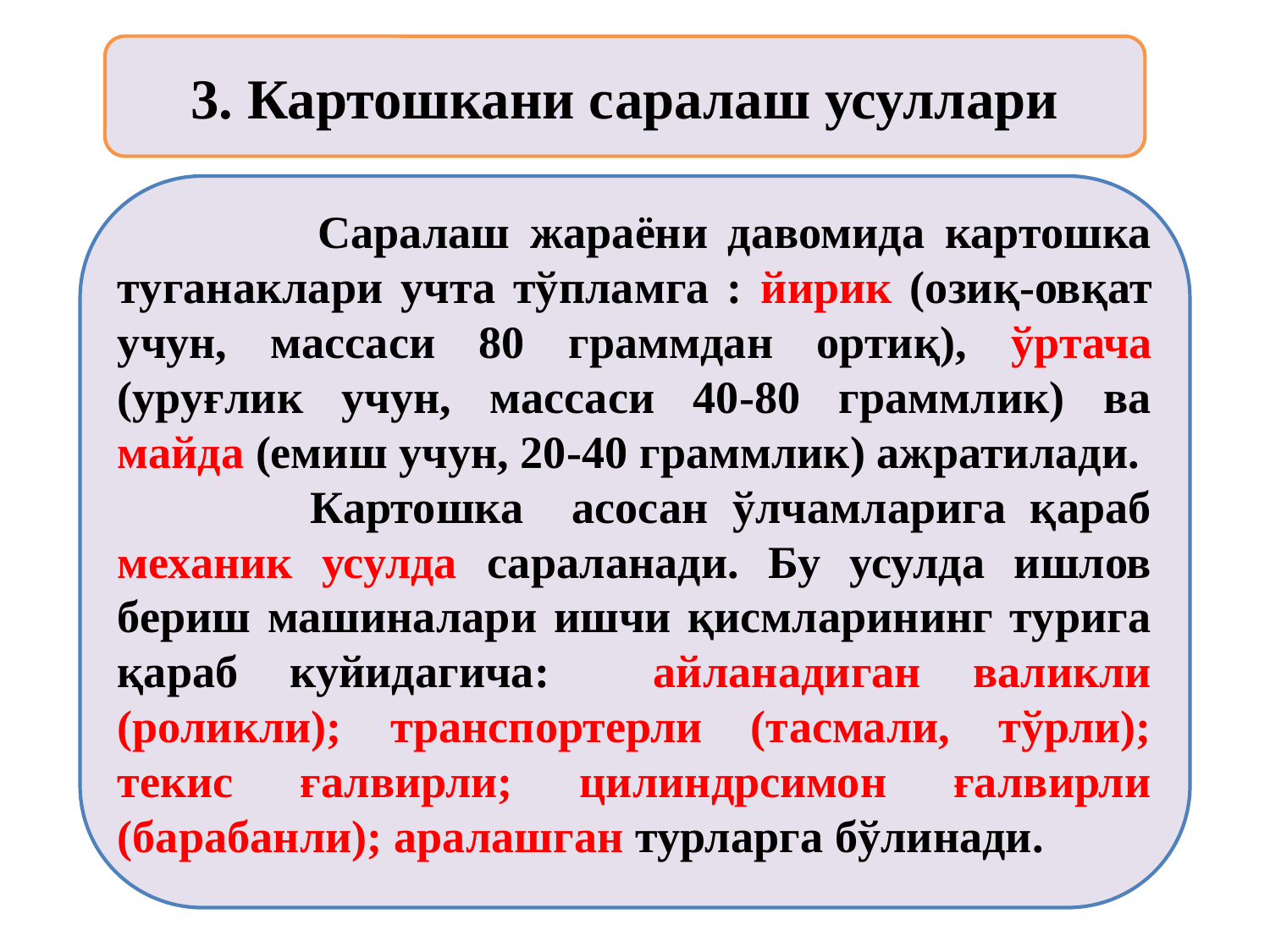

3. Картошкани саралаш усуллари

          Саралаш жараёни давомида картошка туганаклари учта тўпламга : йирик (озиқ-овқат учун, массаси 80 граммдан ортиқ), ўртача (уруғлик учун, массаси 40-80 граммлик) ва майда (емиш учун, 20-40 граммлик) ажратилади.
        Картошка  асосан ўлчамларига қараб механик усулда сараланади. Бу усулда ишлов бериш машиналари ишчи қисмларининг турига қараб куйидагича:  айланадиган валикли (роликли); транспортерли (тасмали, тўрли); текис ғалвирли; цилиндрсимон ғалвирли (барабанли); аралашган турларга бўлинади.